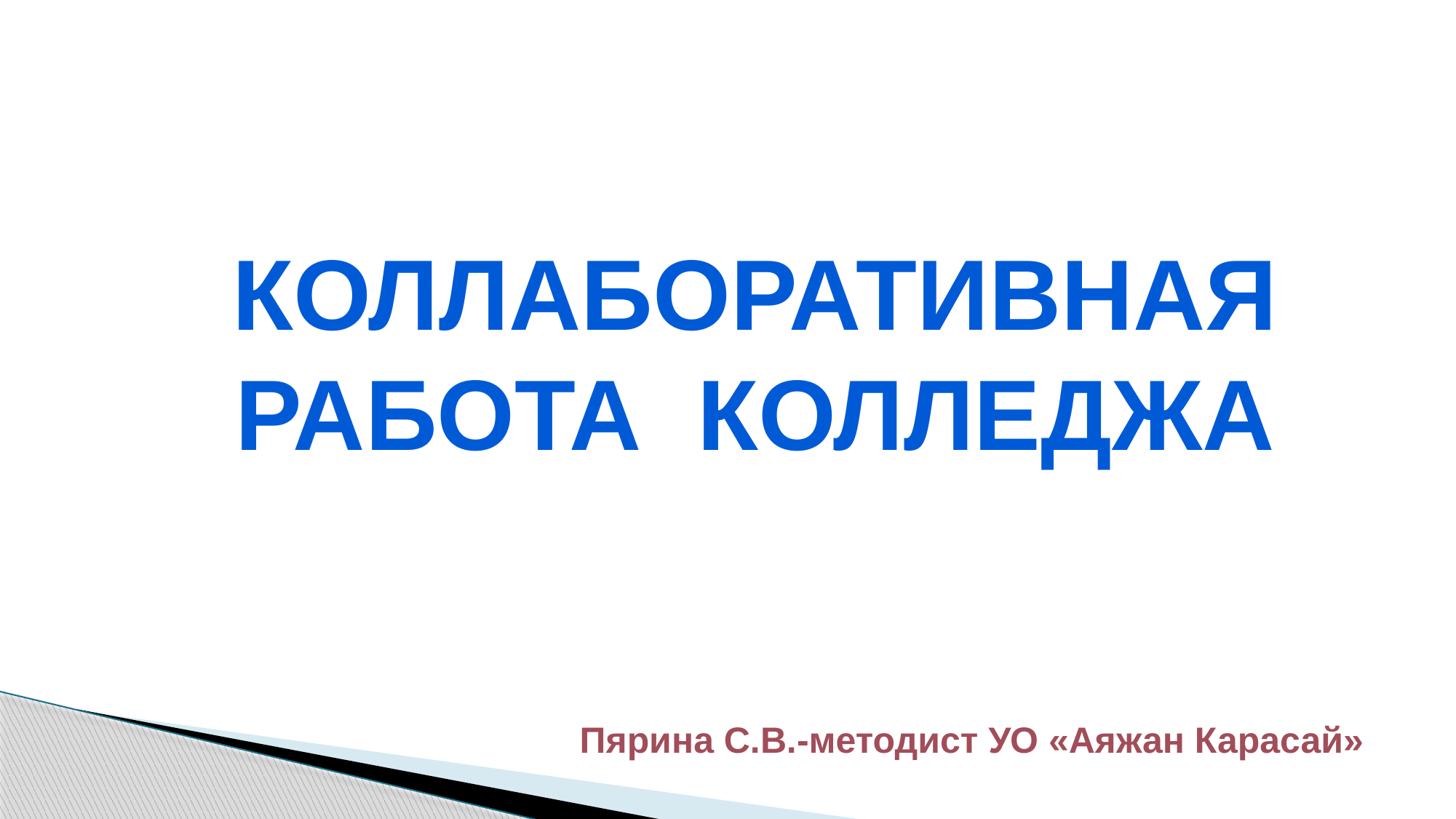

Коллаборативная работа  колледжа
Пярина С.В.-методист УО «Аяжан Карасай»